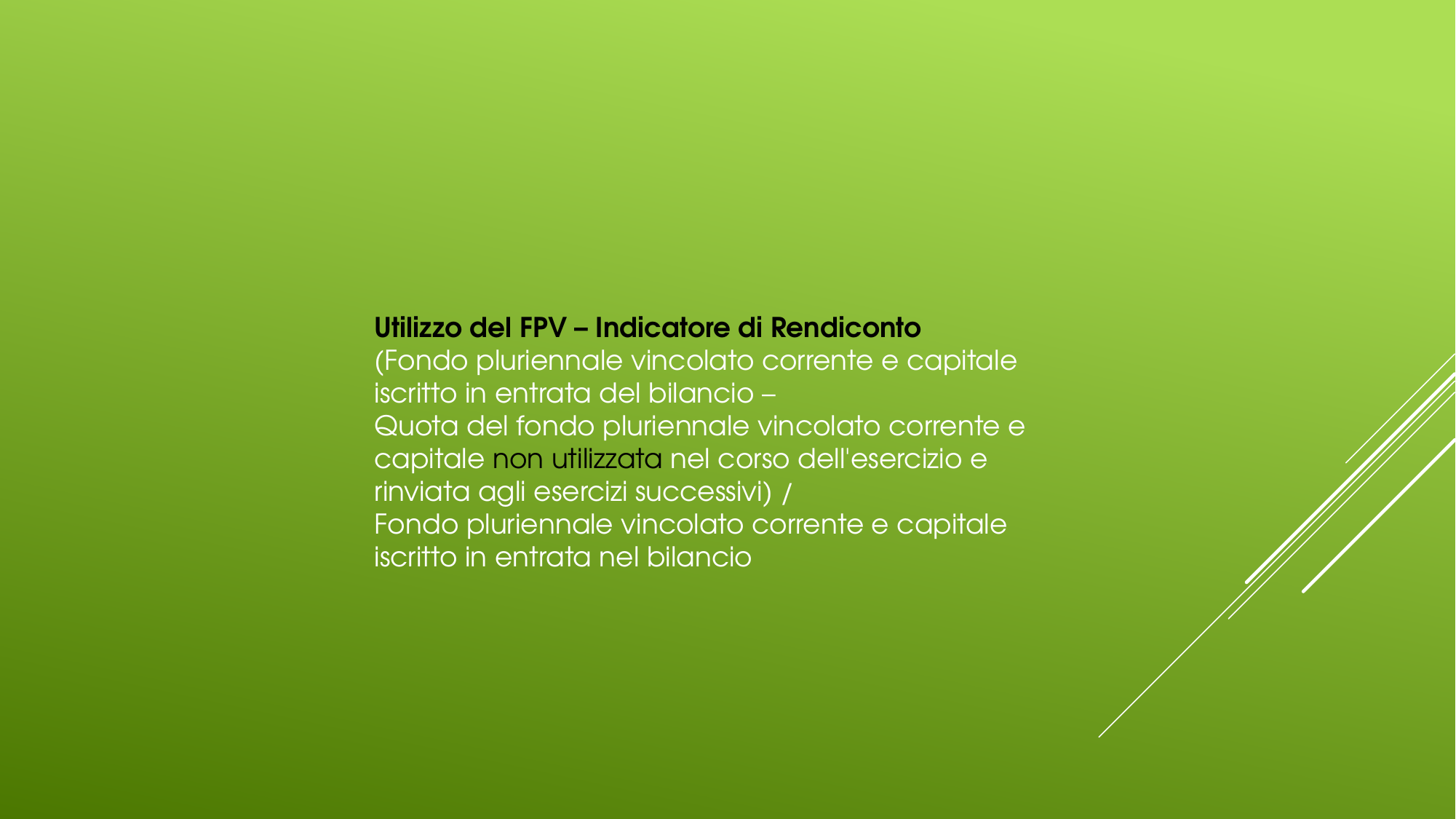

Utilizzo del FPV – Indicatore di Rendiconto
(Fondo pluriennale vincolato corrente e capitale iscritto in entrata del bilancio –
Quota del fondo pluriennale vincolato corrente e capitale non utilizzata nel corso dell'esercizio e rinviata agli esercizi successivi) /
Fondo pluriennale vincolato corrente e capitale iscritto in entrata nel bilancio